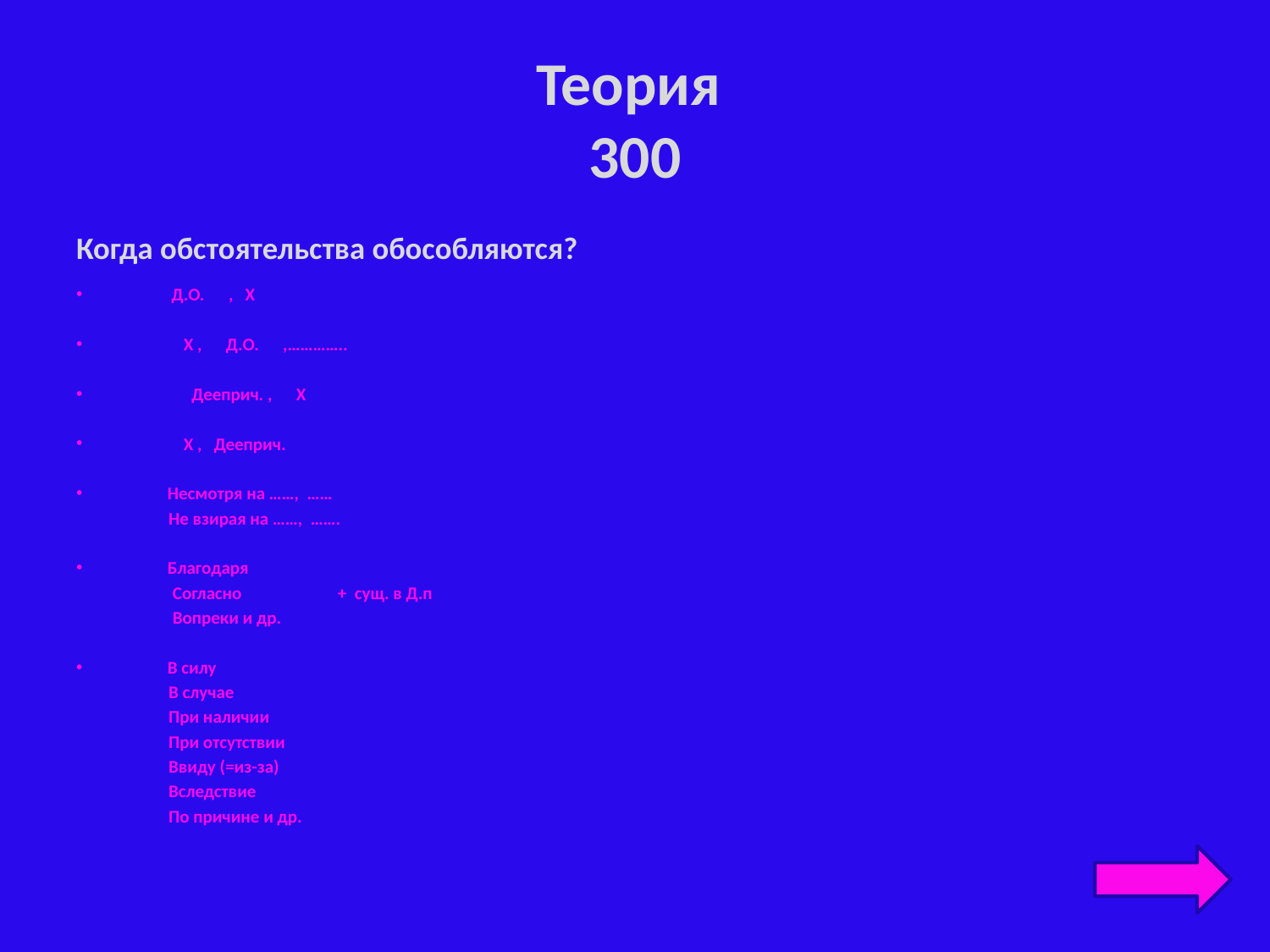

# Теория 300
Когда обстоятельства обособляются?

 Д.О.      ,   Х

    Х ,      Д.О.      ,…………..

      Дееприч. ,      Х

    Х ,   Дееприч.

Несмотря на ……,  ……
                       Не взирая на ……,  …….

Благодаря
                        Согласно                        +  сущ. в Д.п
                        Вопреки и др.

В силу
                       В случае
                       При наличии
                       При отсутствии
                       Ввиду (=из-за)
                       Вследствие
                       По причине и др.